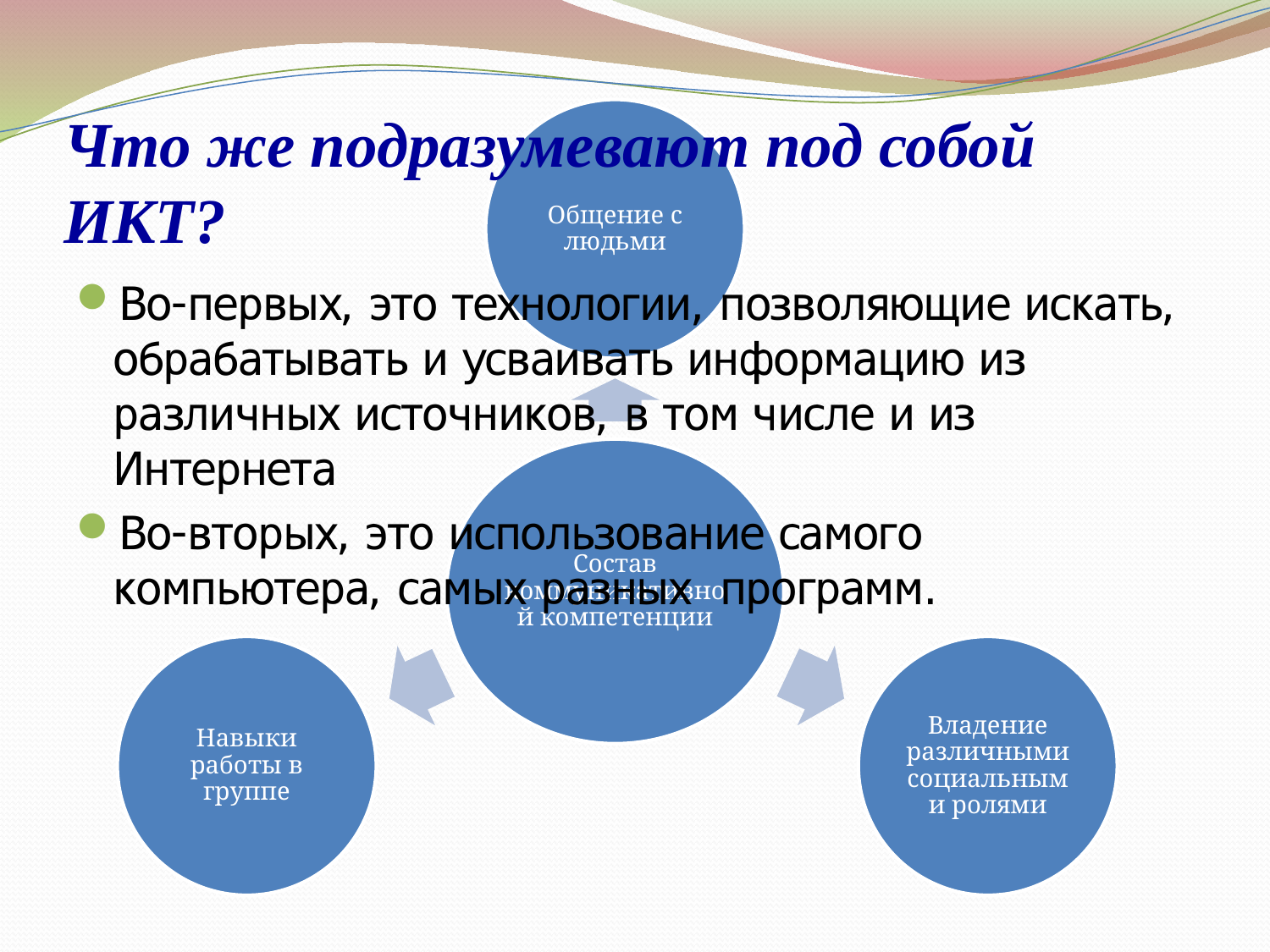

# Что же подразумевают под собой ИКТ?
Состав коммуникативной компетенции

Общение с людьми

Владение различными социальными ролями

Навыки работы в группе
Во-первых, это технологии, позволяющие искать, обрабатывать и усваивать информацию из различных источников, в том числе и из Интернета
Во-вторых, это использование самого компьютера, самых разных  программ.